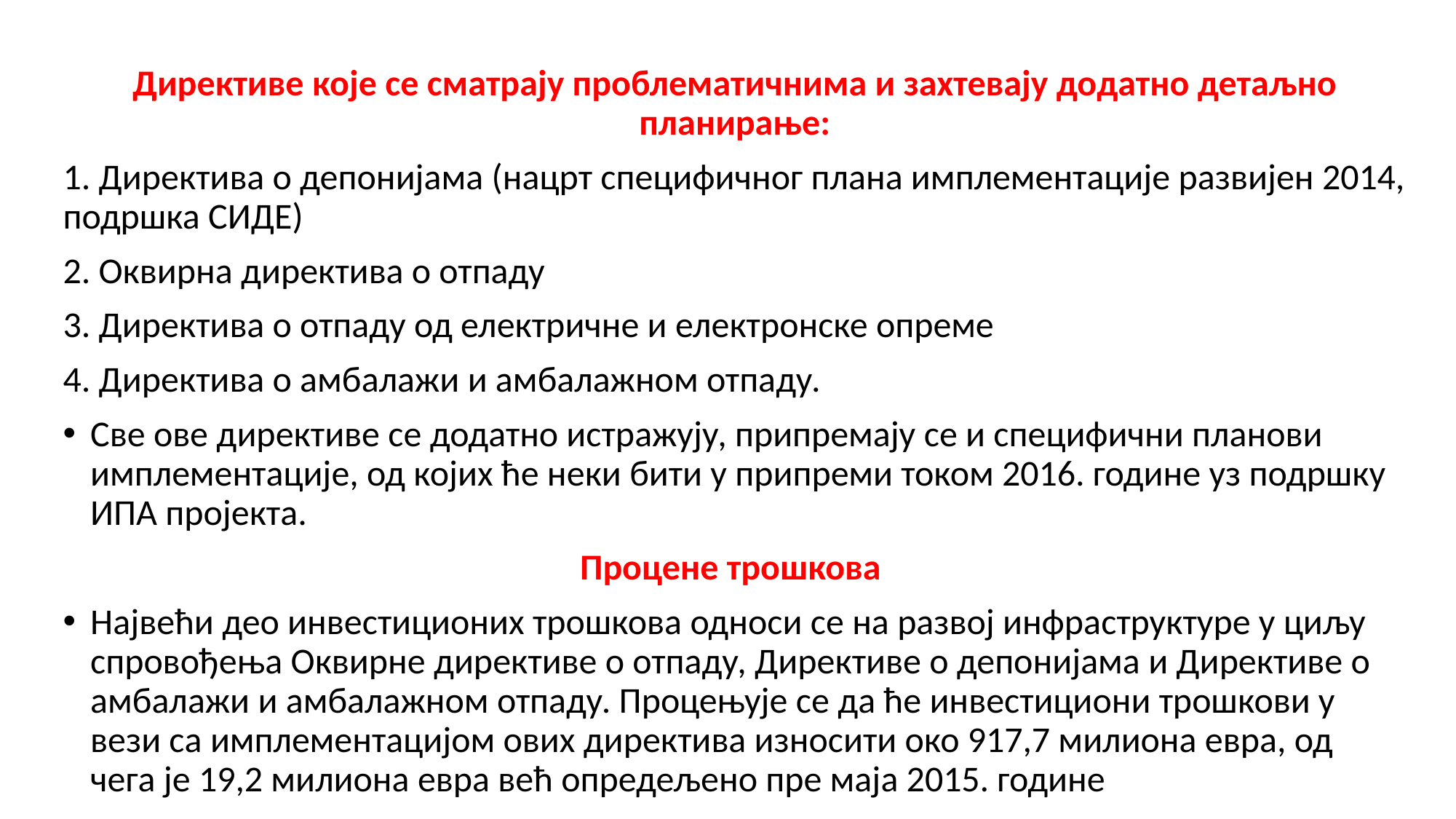

Директиве које се сматрају проблематичнима и захтевају додатно детаљно планирање:
1. Директива о депонијама (нацрт специфичног плана имплементације развијен 2014, подршка СИДЕ)
2. Оквирна директива о отпаду
3. Директива о отпаду од електричне и електронске опреме
4. Директива о амбалажи и амбалажном отпаду.
Све ове директиве се додатно истражују, припремају се и специфични планови имплементације, од којих ће неки бити у припреми током 2016. године уз подршку ИПА пројекта.
Процене трошкова
Највећи део инвестиционих трошкова односи се на развој инфраструктуре у циљу спровођења Оквирне директиве о отпаду, Директиве о депонијама и Директиве о амбалажи и амбалажном отпаду. Процењује се да ће инвестициони трошкови у вези са имплементацијом ових директива износити око 917,7 милиона евра, од чега је 19,2 милиона евра већ опредељено пре маја 2015. године